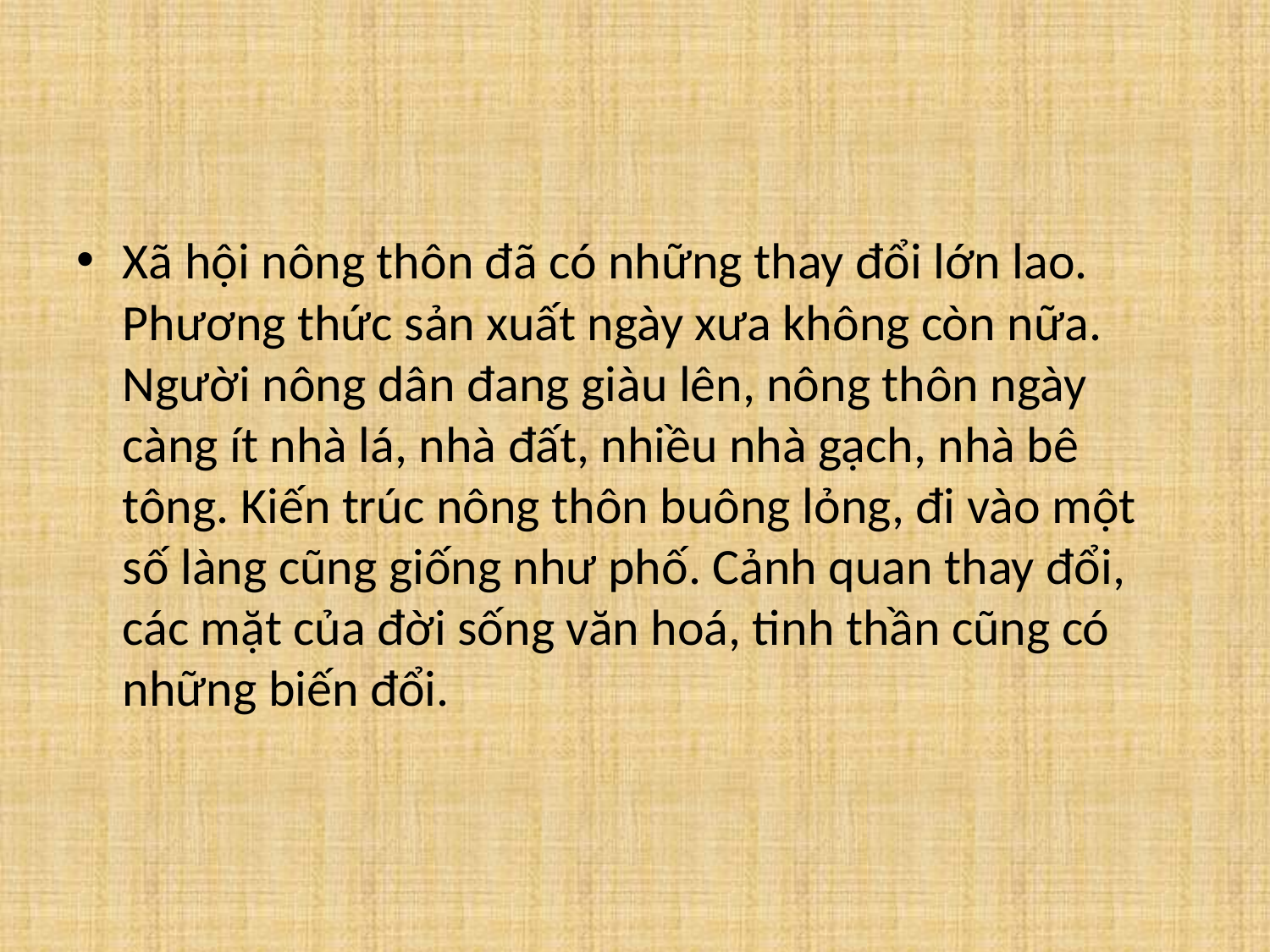

#
Xã hội nông thôn đã có những thay đổi lớn lao. Phương thức sản xuất ngày xưa không còn nữa. Người nông dân đang giàu lên, nông thôn ngày càng ít nhà lá, nhà đất, nhiều nhà gạch, nhà bê tông. Kiến trúc nông thôn buông lỏng, đi vào một số làng cũng giống như phố. Cảnh quan thay đổi, các mặt của đời sống văn hoá, tinh thần cũng có những biến đổi.